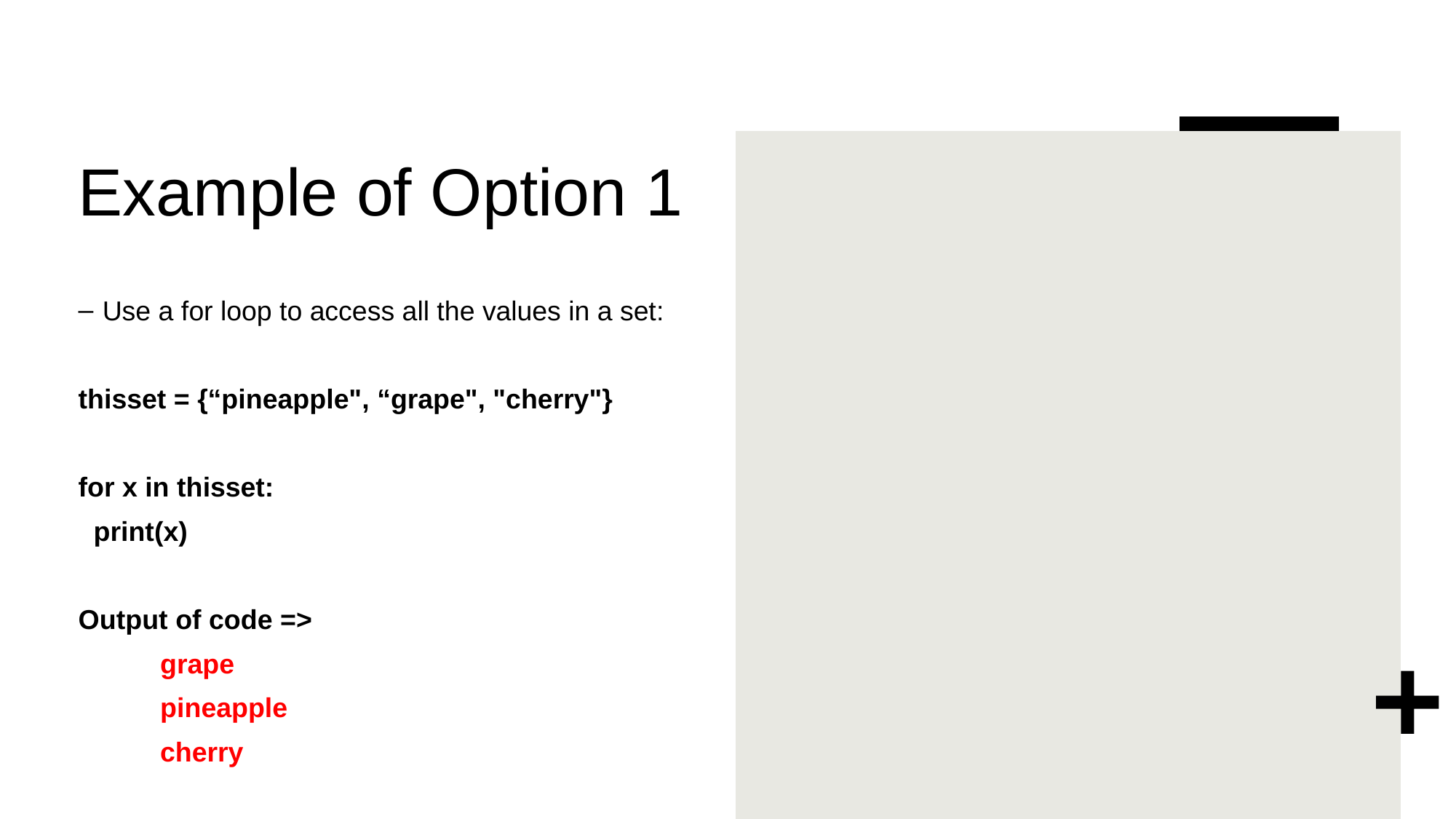

# Example of Option 1
Use a for loop to access all the values in a set:

thisset = {“pineapple", “grape", "cherry"}

for x in thisset:
  print(x)

Output of code =>
	grape
	pineapple
	cherry